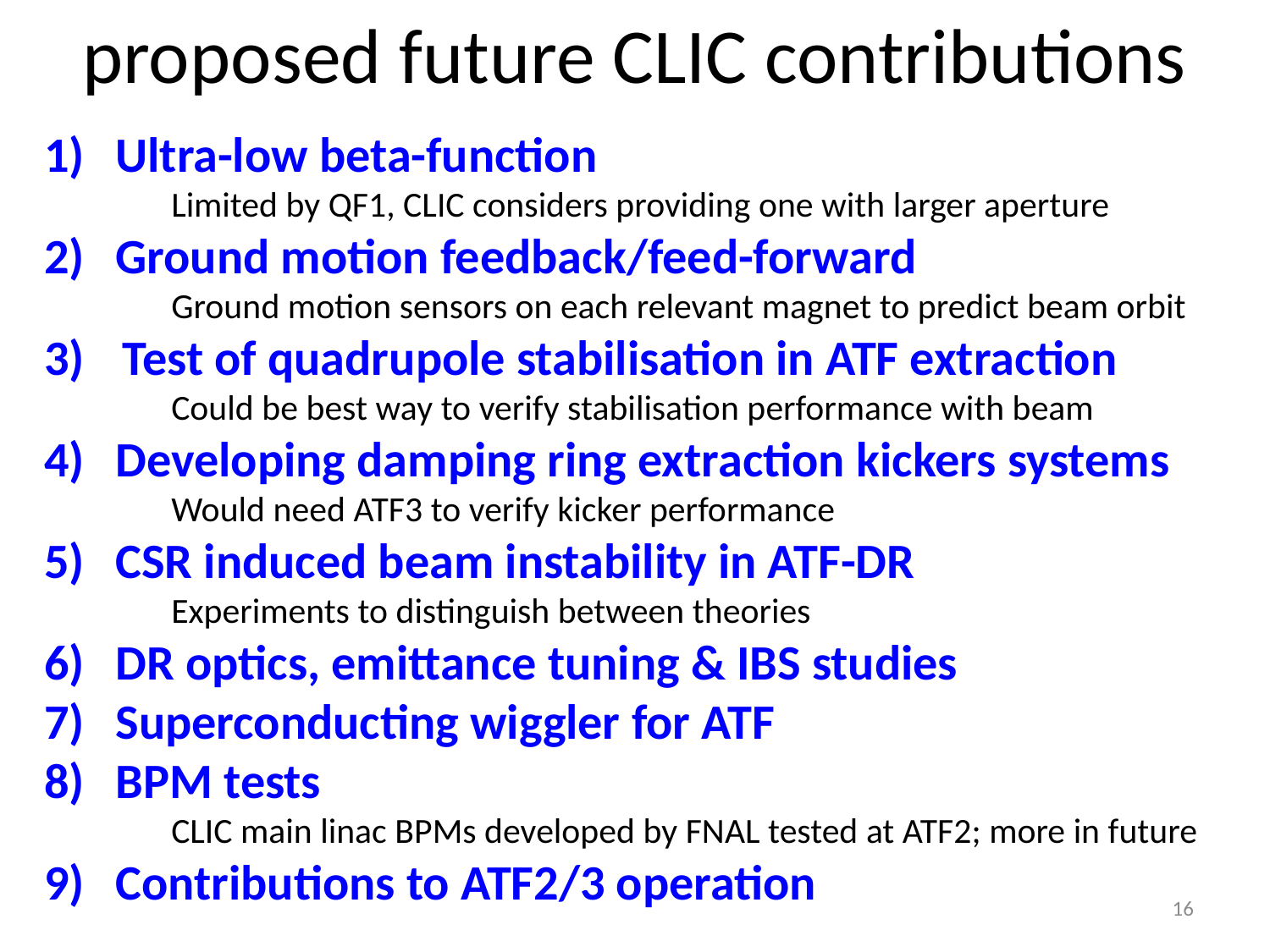

proposed future CLIC contributions
Ultra-low beta-function
Limited by QF1, CLIC considers providing one with larger aperture
Ground motion feedback/feed-forward
Ground motion sensors on each relevant magnet to predict beam orbit
Test of quadrupole stabilisation in ATF extraction
Could be best way to verify stabilisation performance with beam
Developing damping ring extraction kickers systems
Would need ATF3 to verify kicker performance
CSR induced beam instability in ATF-DR
Experiments to distinguish between theories
DR optics, emittance tuning & IBS studies
Superconducting wiggler for ATF
BPM tests
CLIC main linac BPMs developed by FNAL tested at ATF2; more in future
Contributions to ATF2/3 operation
16